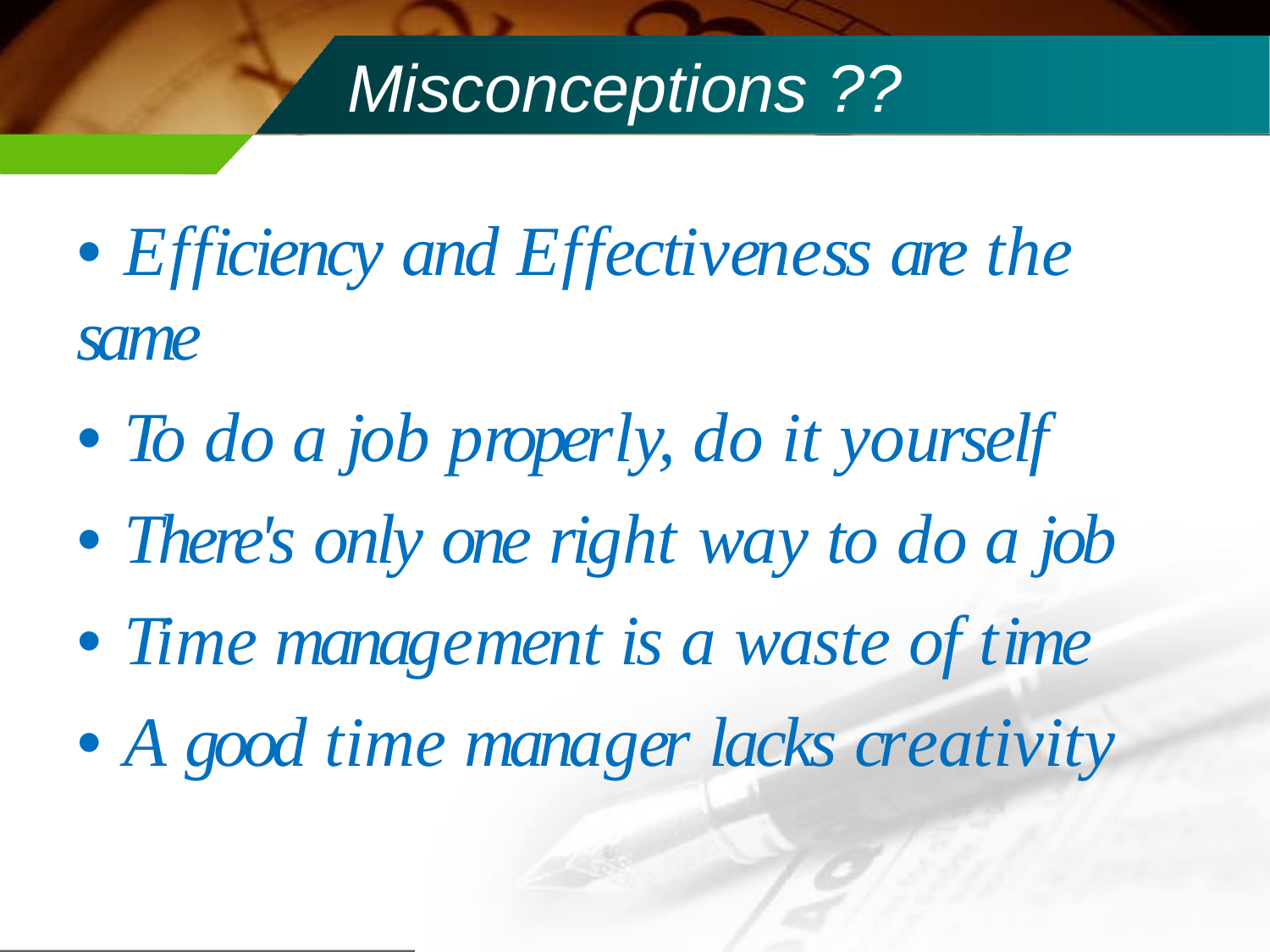

# Misconceptions ??

•Efficiency and Effectiveness are the same
•To do a job properly, do it yourself
•There's only one right way to do a job
•Time management is a waste of time
•A good time manager lacks creativity